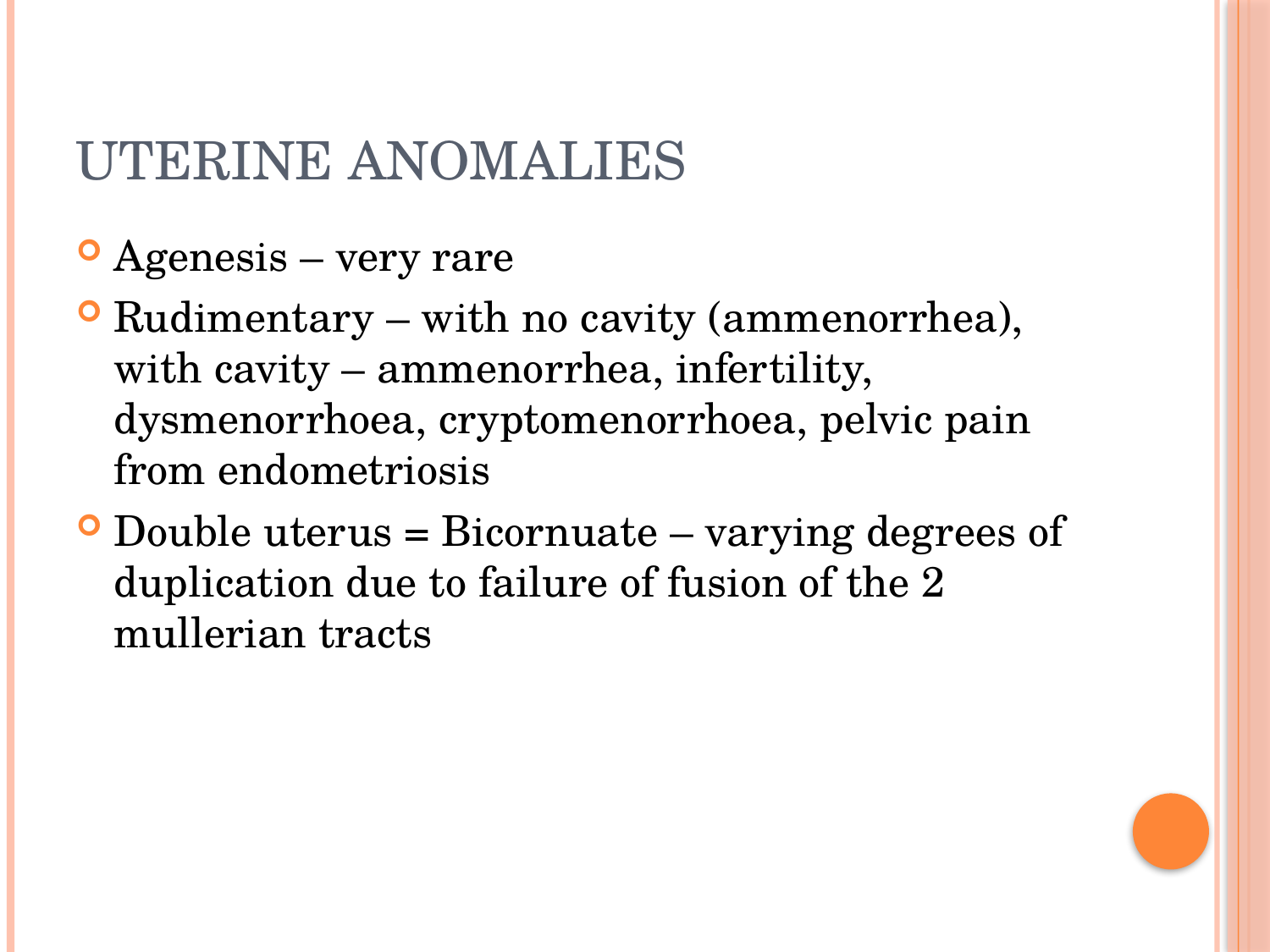

# Uterine anomalies
Agenesis – very rare
Rudimentary – with no cavity (ammenorrhea), with cavity – ammenorrhea, infertility, dysmenorrhoea, cryptomenorrhoea, pelvic pain from endometriosis
Double uterus = Bicornuate – varying degrees of duplication due to failure of fusion of the 2 mullerian tracts